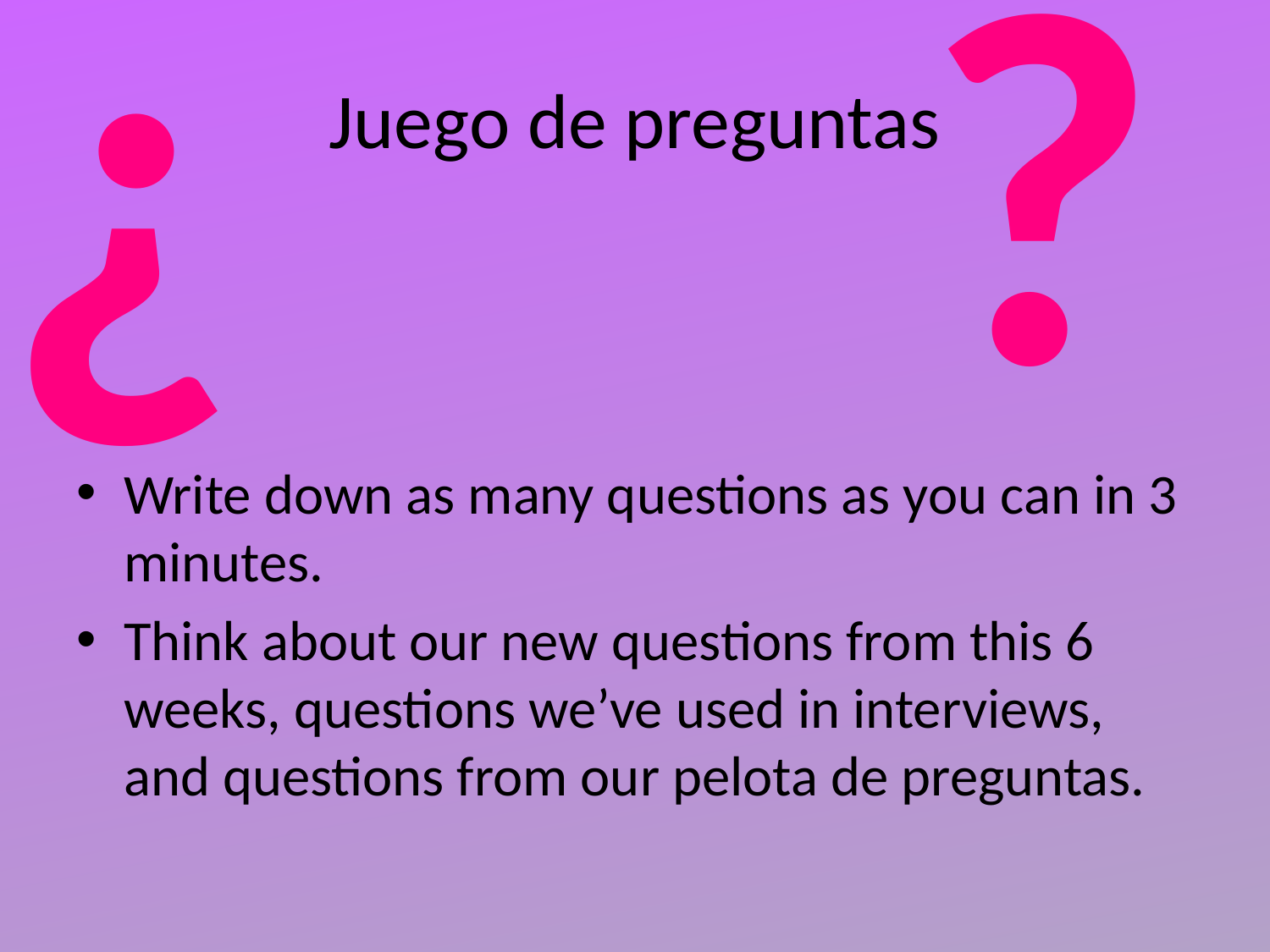

¿      ?
# Juego de preguntas
Write down as many questions as you can in 3 minutes.
Think about our new questions from this 6 weeks, questions we’ve used in interviews, and questions from our pelota de preguntas.